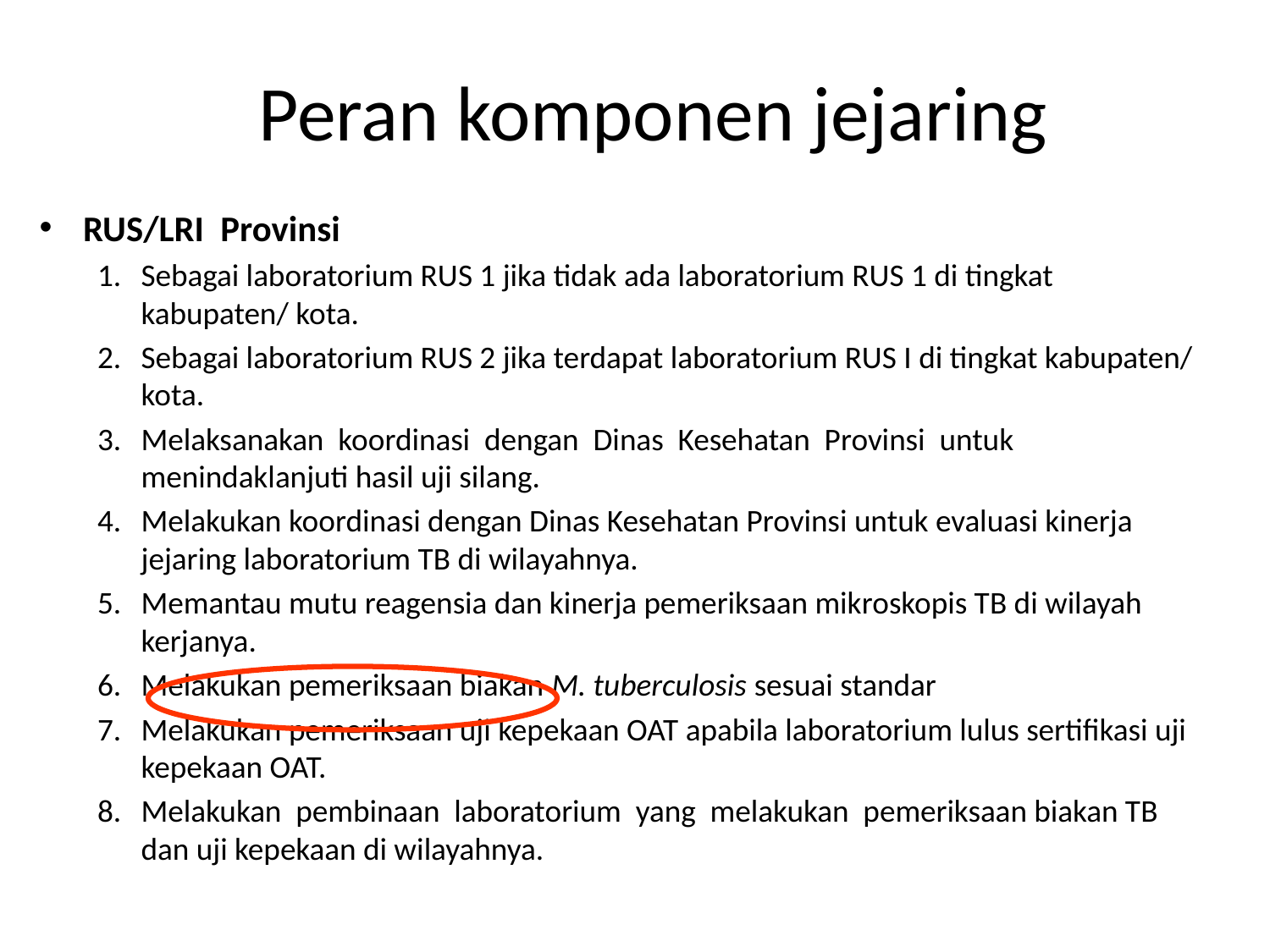

# Peran komponen jejaring
RUS/LRI  Provinsi
Sebagai laboratorium RUS 1 jika tidak ada laboratorium RUS 1 di tingkat kabupaten/ kota.
Sebagai laboratorium RUS 2 jika terdapat laboratorium RUS I di tingkat kabupaten/ kota.
Melaksanakan  koordinasi  dengan  Dinas  Kesehatan  Provinsi  untuk menindaklanjuti hasil uji silang.
Melakukan koordinasi dengan Dinas Kesehatan Provinsi untuk evaluasi kinerja jejaring laboratorium TB di wilayahnya.
Memantau mutu reagensia dan kinerja pemeriksaan mikroskopis TB di wilayah kerjanya.
Melakukan pemeriksaan biakan M. tuberculosis sesuai standar
Melakukan pemeriksaan uji kepekaan OAT apabila laboratorium lulus sertifikasi uji kepekaan OAT.
Melakukan  pembinaan  laboratorium  yang  melakukan  pemeriksaan biakan TB dan uji kepekaan di wilayahnya.